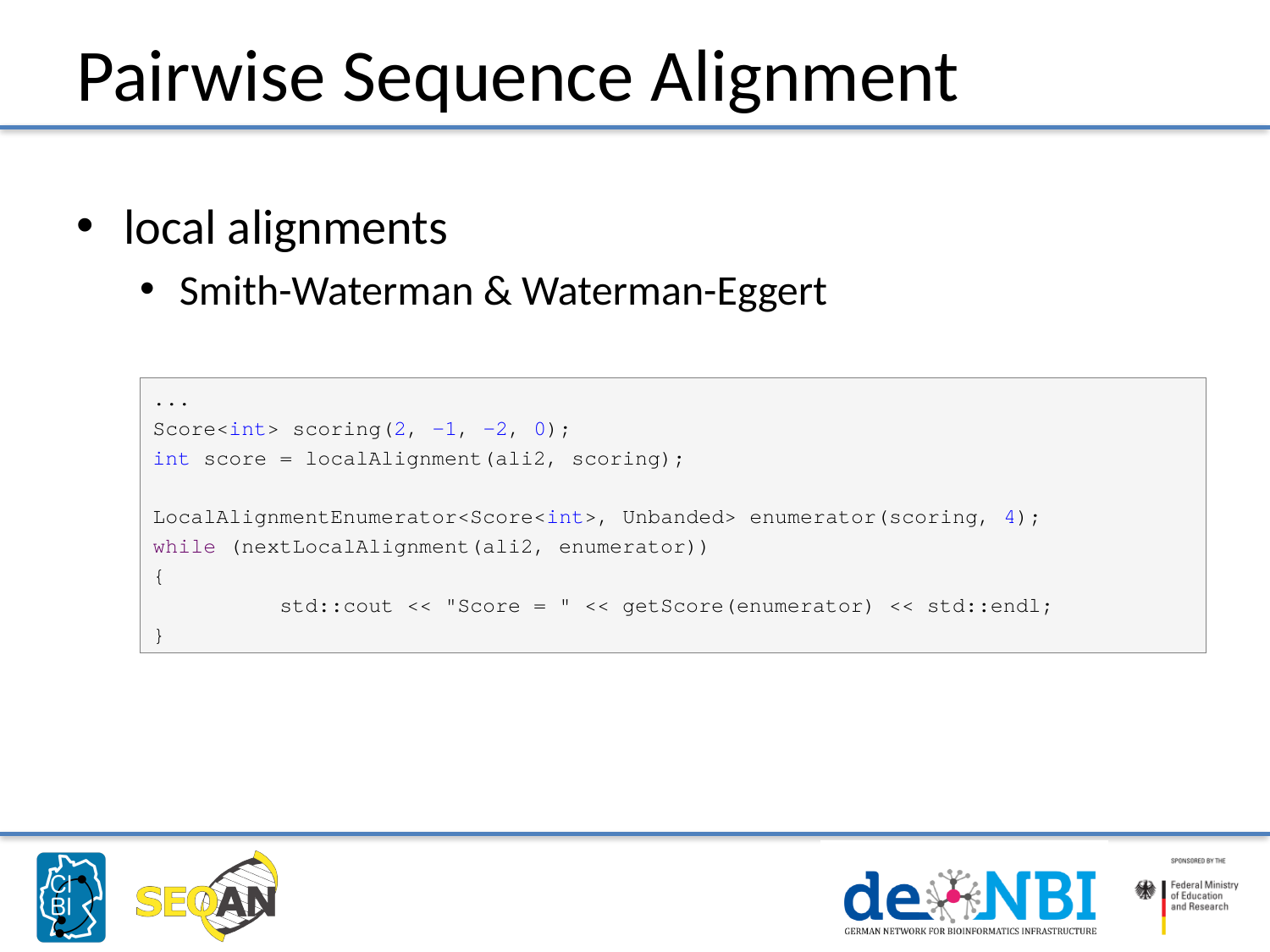

# Pairwise Sequence Alignment
local alignments
Smith-Waterman & Waterman-Eggert

...
Score<int> scoring(2, -1, -2, 0);
int score = localAlignment(ali2, scoring);

LocalAlignmentEnumerator<Score<int>, Unbanded> enumerator(scoring, 4);
while (nextLocalAlignment(ali2, enumerator))
{
	std::cout << "Score = " << getScore(enumerator) << std::endl;
}